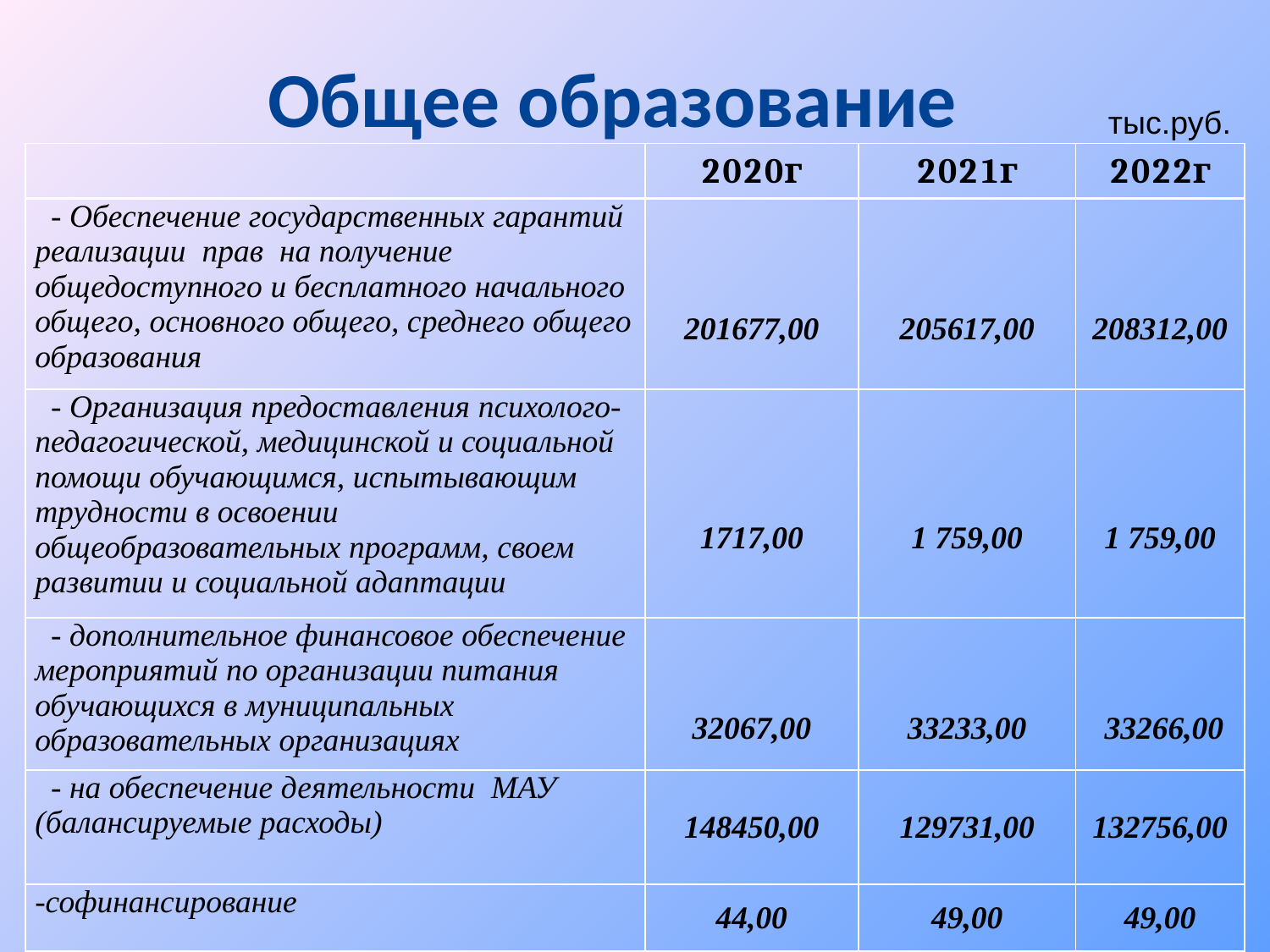

# Общее образование
тыс.руб.
|  | 2020г | 2021г | 2022г |
| --- | --- | --- | --- |
| - Обеспечение государственных гарантий реализации прав на получение общедоступного и бесплатного начального общего, основного общего, среднего общего образования | 201677,00 | 205617,00 | 208312,00 |
| - Организация предоставления психолого-педагогической, медицинской и социальной помощи обучающимся, испытывающим трудности в освоении общеобразовательных программ, своем развитии и социальной адаптации | 1717,00 | 1 759,00 | 1 759,00 |
| - дополнительное финансовое обеспечение мероприятий по организации питания обучающихся в муниципальных образовательных организациях | 32067,00 | 33233,00 | 33266,00 |
| - на обеспечение деятельности МАУ (балансируемые расходы) | 148450,00 | 129731,00 | 132756,00 |
| -софинансирование | 44,00 | 49,00 | 49,00 |